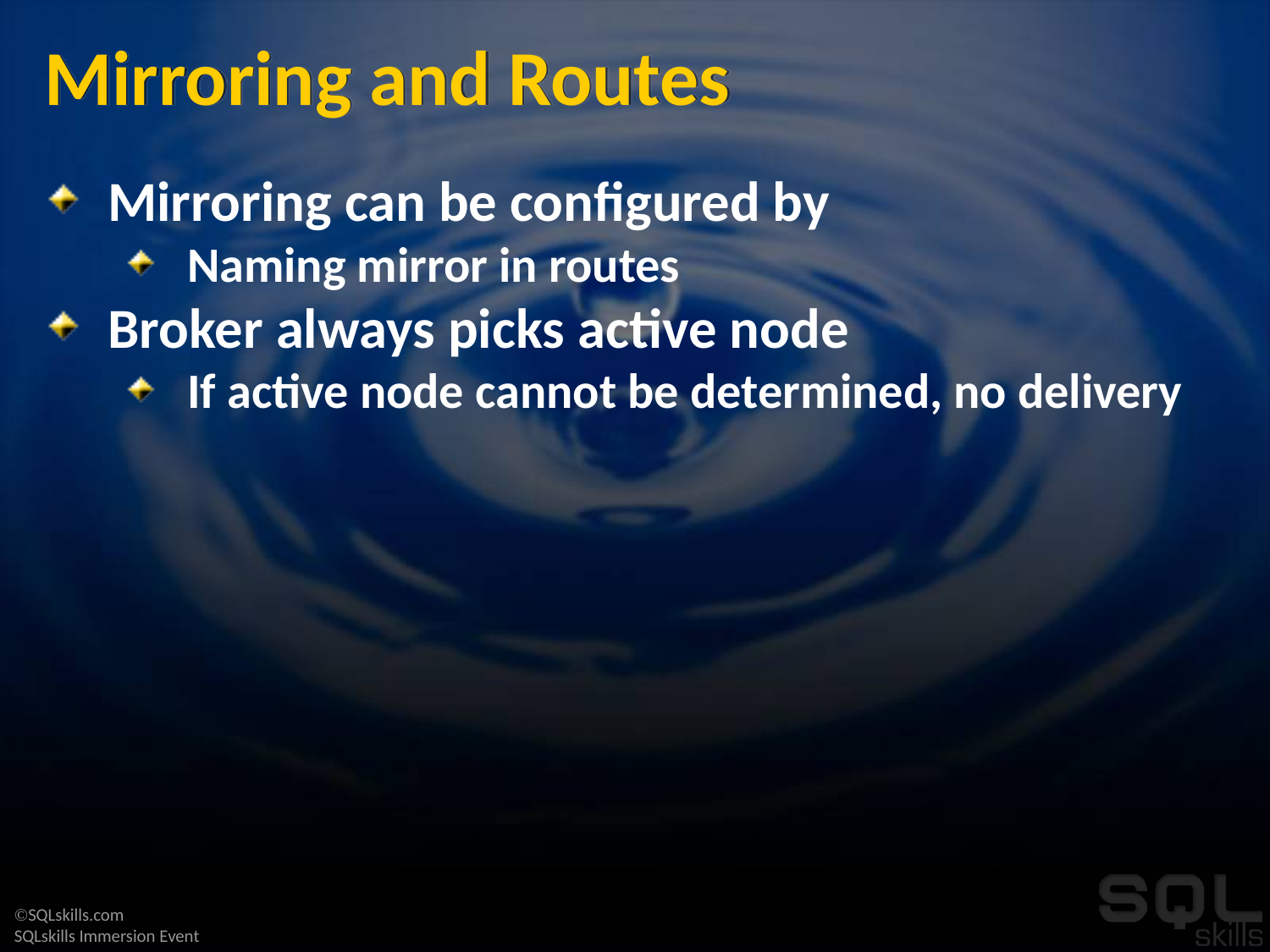

# Mirroring and Routes
Mirroring can be configured by
Naming mirror in routes
Broker always picks active node
If active node cannot be determined, no delivery